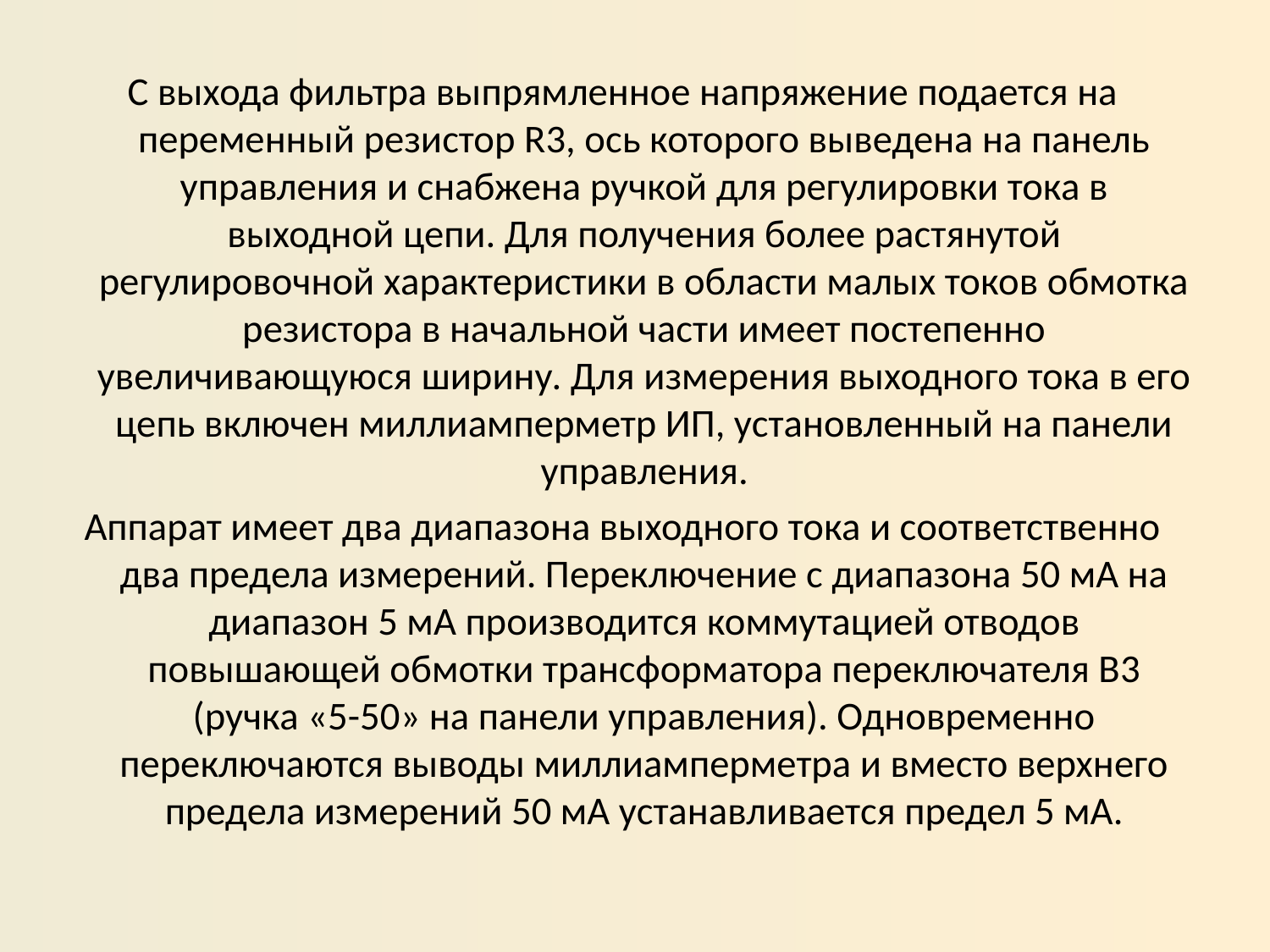

#
С выхода фильтра выпрямленное напряжение подается на переменный резистор R3, ось которого выведена на панель управления и снабжена ручкой для регулировки тока в выходной цепи. Для получения более растянутой регулировочной характеристики в области малых токов обмотка резистора в начальной части имеет постепенно увеличивающуюся ширину. Для измерения выходного тока в его цепь включен миллиамперметр ИП, установленный на панели управления.
Аппарат имеет два диапазона выходного тока и соответственно два предела измерений. Переключение с диапазона 50 мА на диапазон 5 мА производится коммутацией отводов повышающей обмотки трансформатора переключателя В3 (ручка «5-50» на панели управления). Одновременно переключаются выводы миллиамперметра и вместо верхнего предела измерений 50 мА устанавливается предел 5 мА.